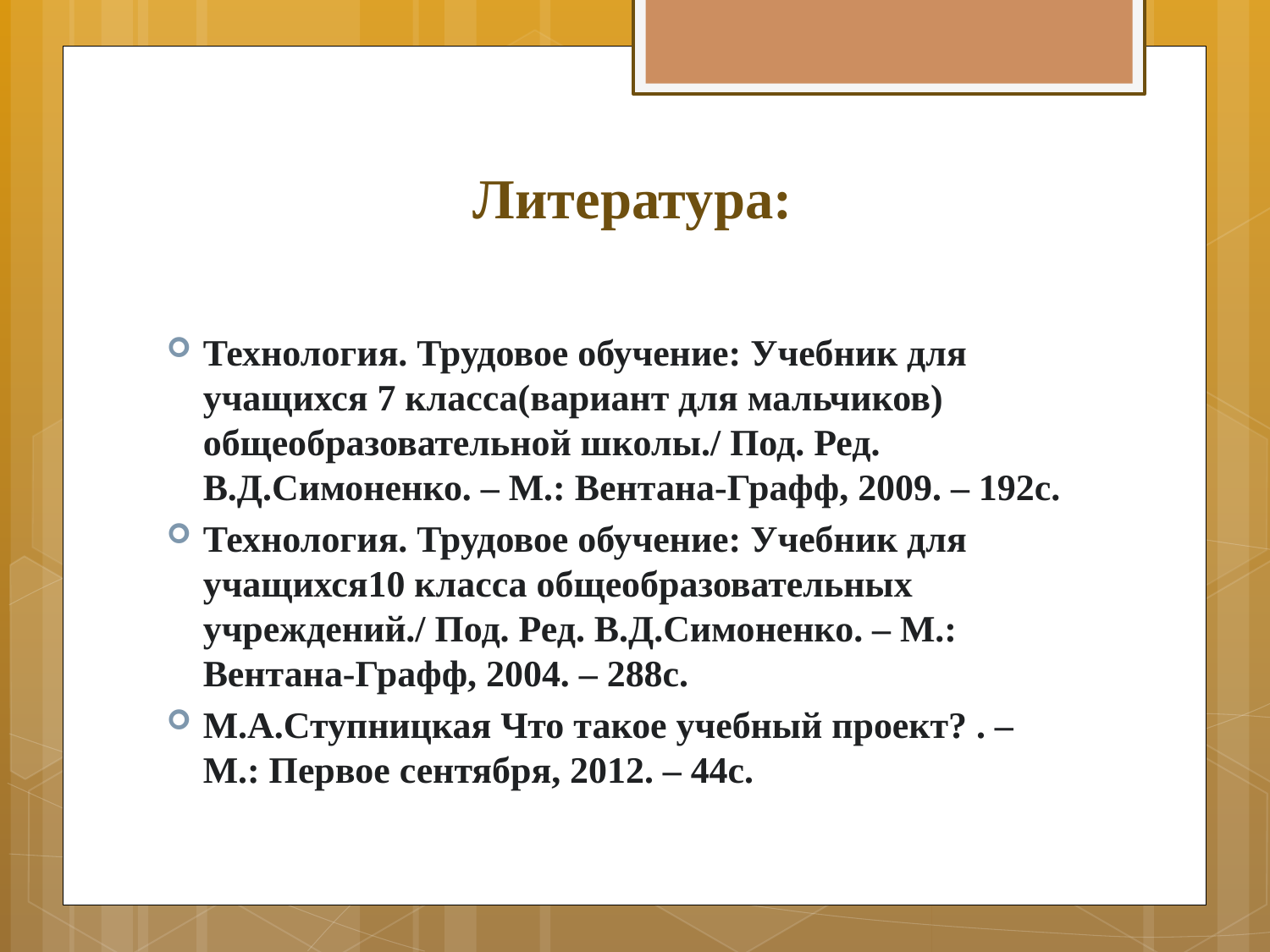

# Литература:
Технология. Трудовое обучение: Учебник для учащихся 7 класса(вариант для мальчиков) общеобразовательной школы./ Под. Ред. В.Д.Симоненко. – М.: Вентана-Графф, 2009. – 192с.
Технология. Трудовое обучение: Учебник для учащихся10 класса общеобразовательных учреждений./ Под. Ред. В.Д.Симоненко. – М.: Вентана-Графф, 2004. – 288с.
М.А.Ступницкая Что такое учебный проект? . – М.: Первое сентября, 2012. – 44с.